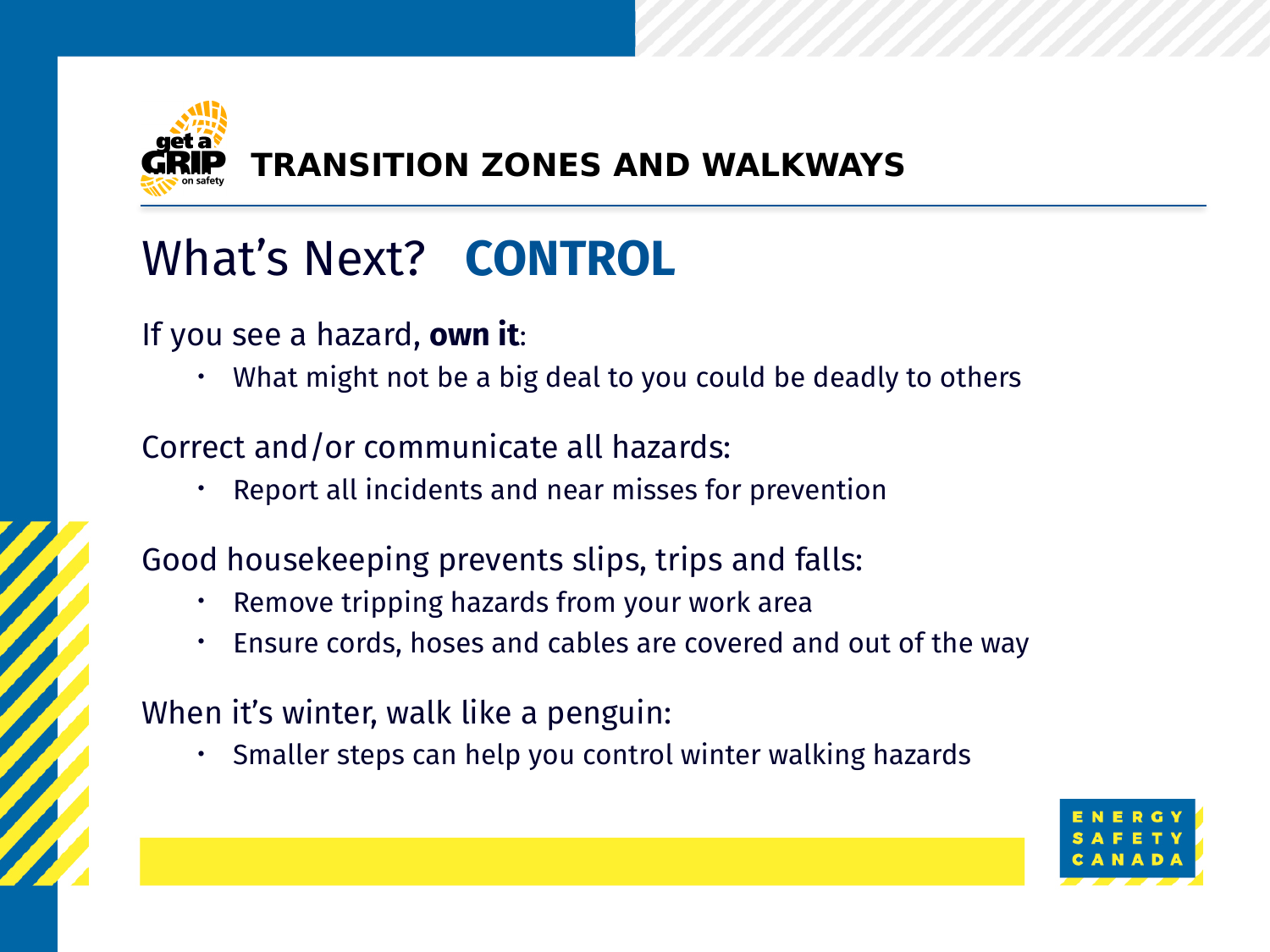

# Transition Zones and Walkways
What’s Next?   CONTROL
If you see a hazard, own it:
What might not be a big deal to you could be deadly to others

Correct and/or communicate all hazards:
Report all incidents and near misses for prevention

Good housekeeping prevents slips, trips and falls:
Remove tripping hazards from your work area
Ensure cords, hoses and cables are covered and out of the way

When it’s winter, walk like a penguin:
Smaller steps can help you control winter walking hazards